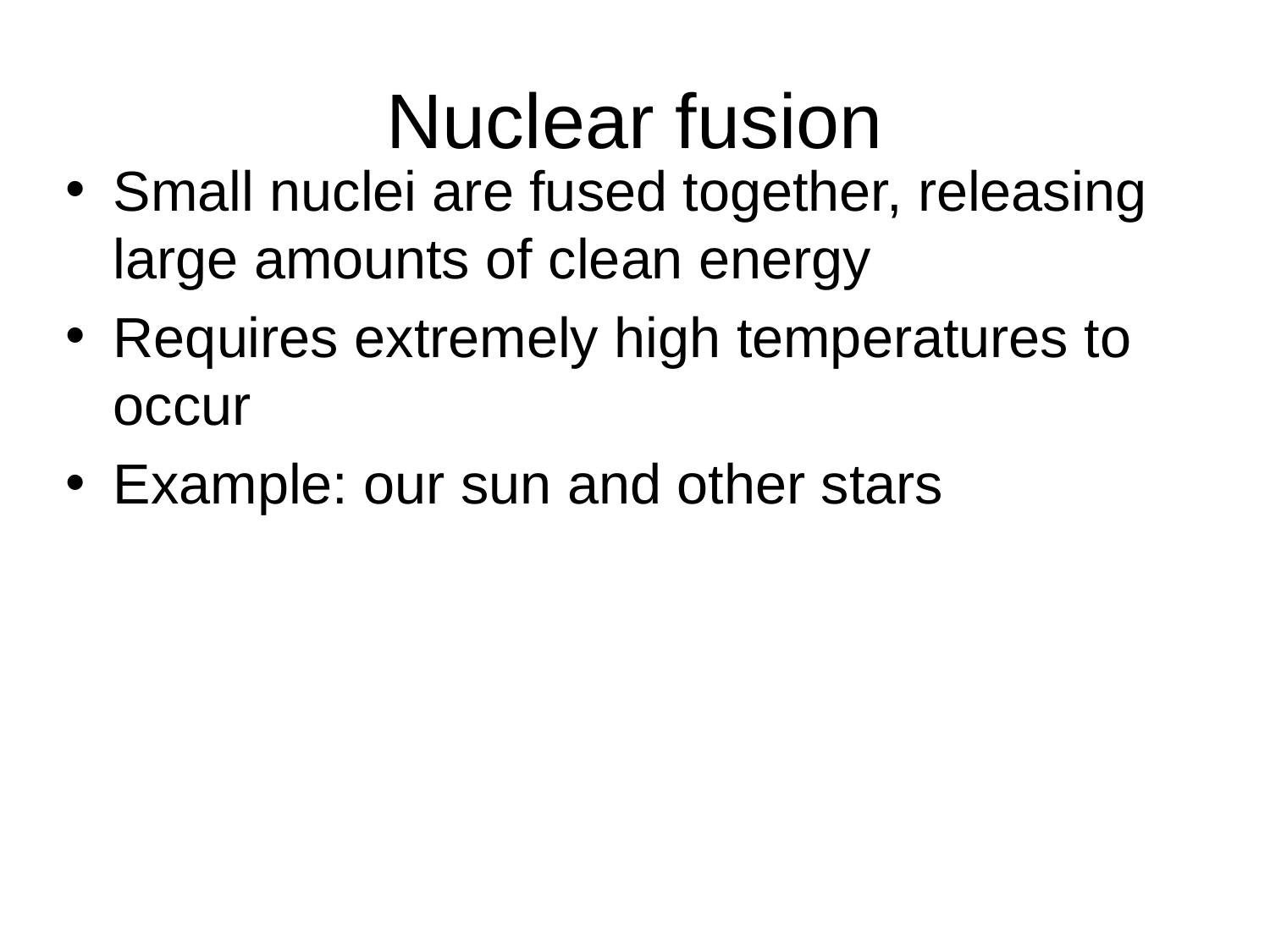

# Nuclear fusion
Small nuclei are fused together, releasing large amounts of clean energy
Requires extremely high temperatures to occur
Example: our sun and other stars